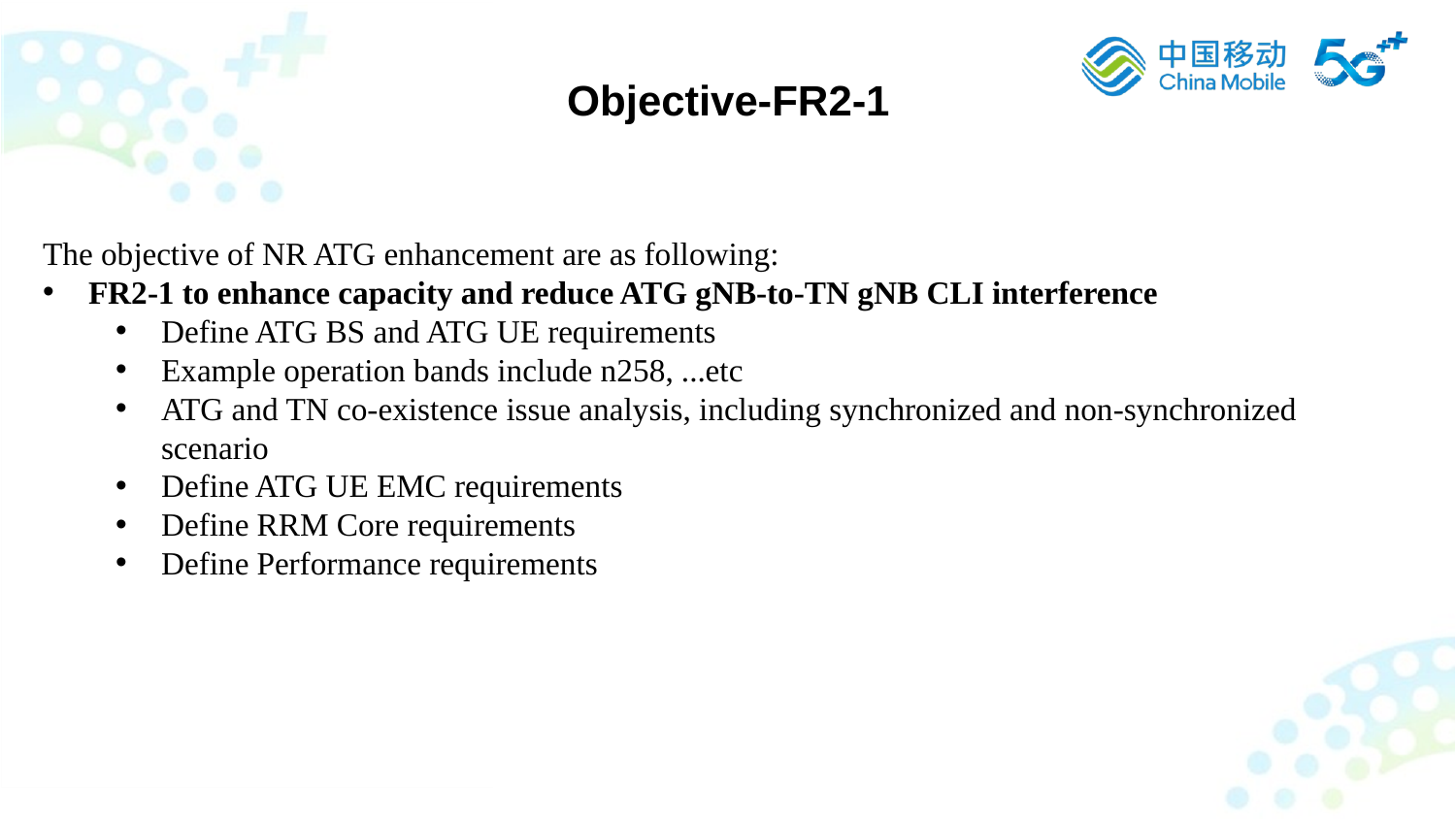

Objective-FR2-1
The objective of NR ATG enhancement are as following:
FR2-1 to enhance capacity and reduce ATG gNB-to-TN gNB CLI interference
Define ATG BS and ATG UE requirements
Example operation bands include n258, ...etc
ATG and TN co-existence issue analysis, including synchronized and non-synchronized scenario
Define ATG UE EMC requirements
Define RRM Core requirements
Define Performance requirements